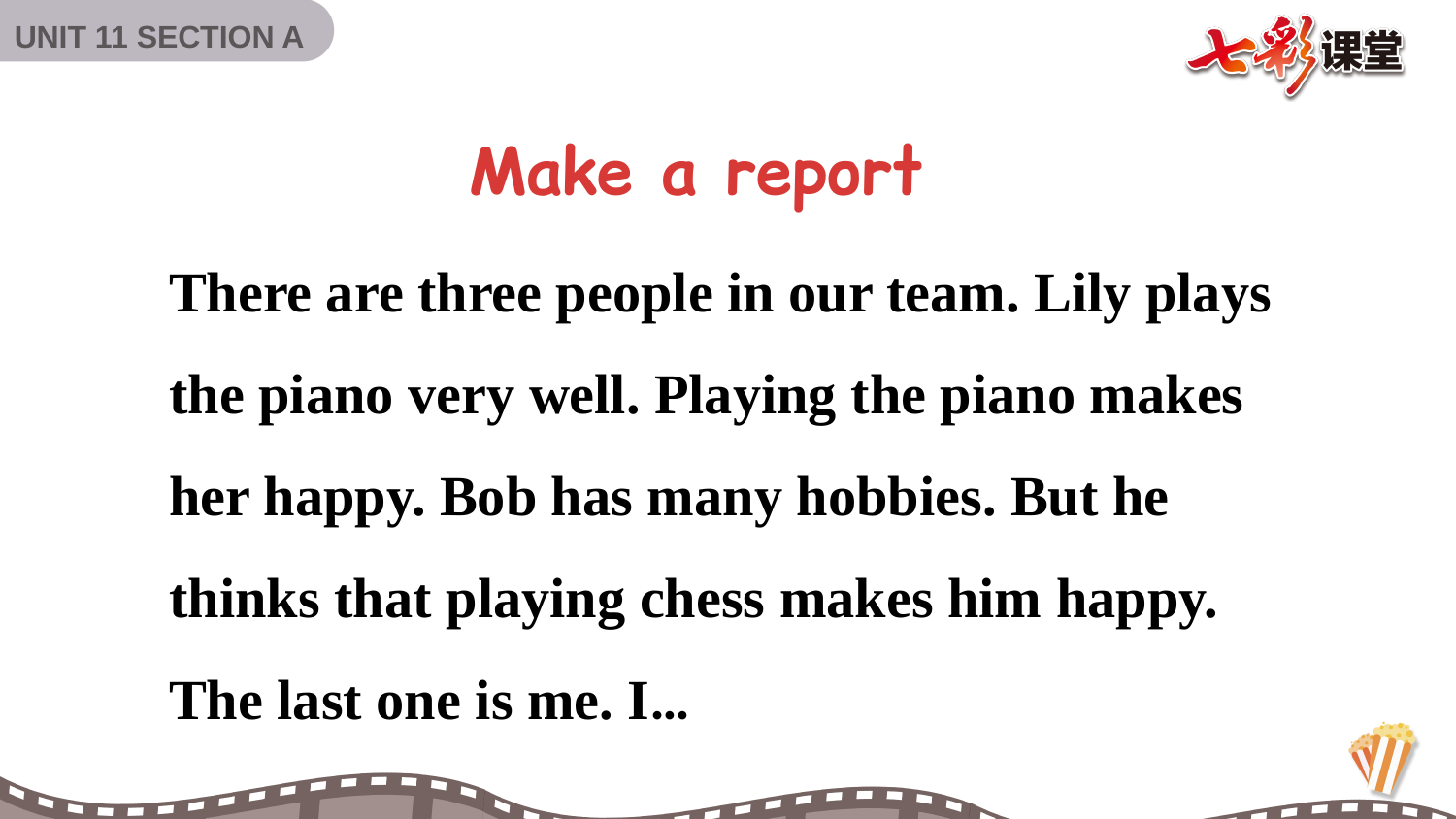

Make a report
There are three people in our team. Lily plays the piano very well. Playing the piano makes her happy. Bob has many hobbies. But he thinks that playing chess makes him happy. The last one is me. I…